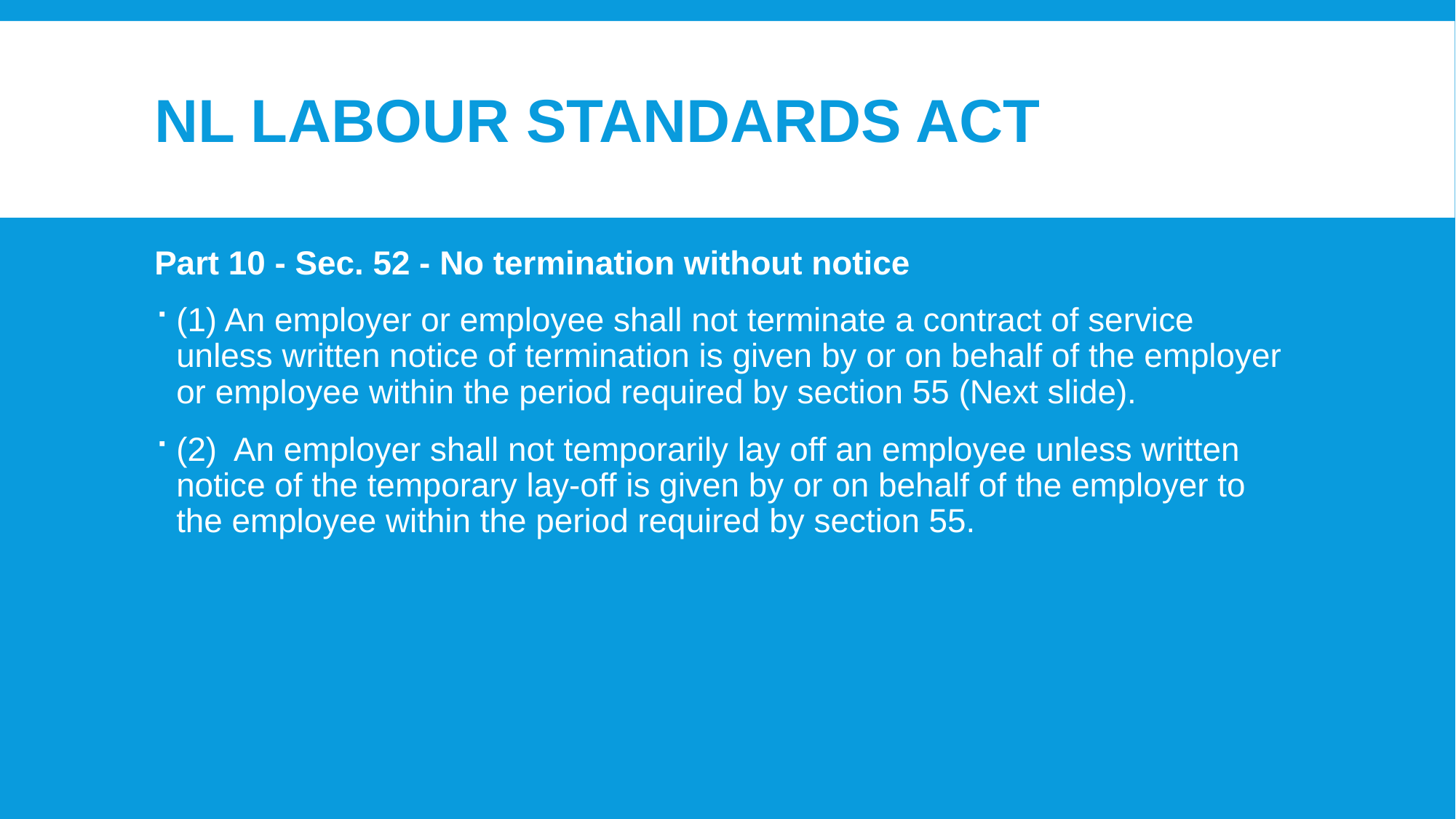

# NL Labour Standards Act
Part 10 - Sec. 52 - No termination without notice
(1) An employer or employee shall not terminate a contract of service unless written notice of termination is given by or on behalf of the employer or employee within the period required by section 55 (Next slide).
(2)  An employer shall not temporarily lay off an employee unless written notice of the temporary lay-off is given by or on behalf of the employer to the employee within the period required by section 55.